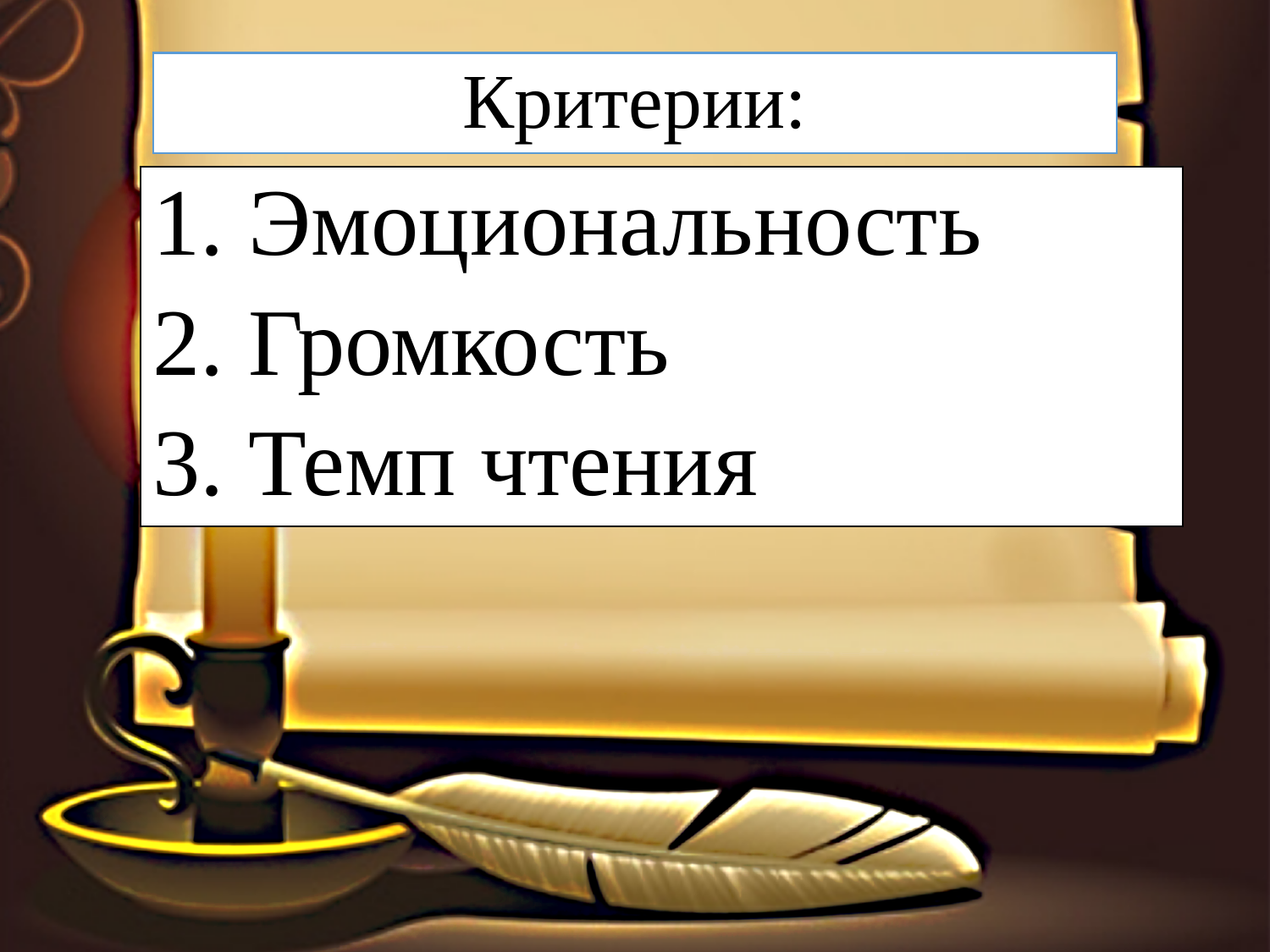

# Критерии:
1. Эмоциональность
2. Громкость
3. Темп чтения